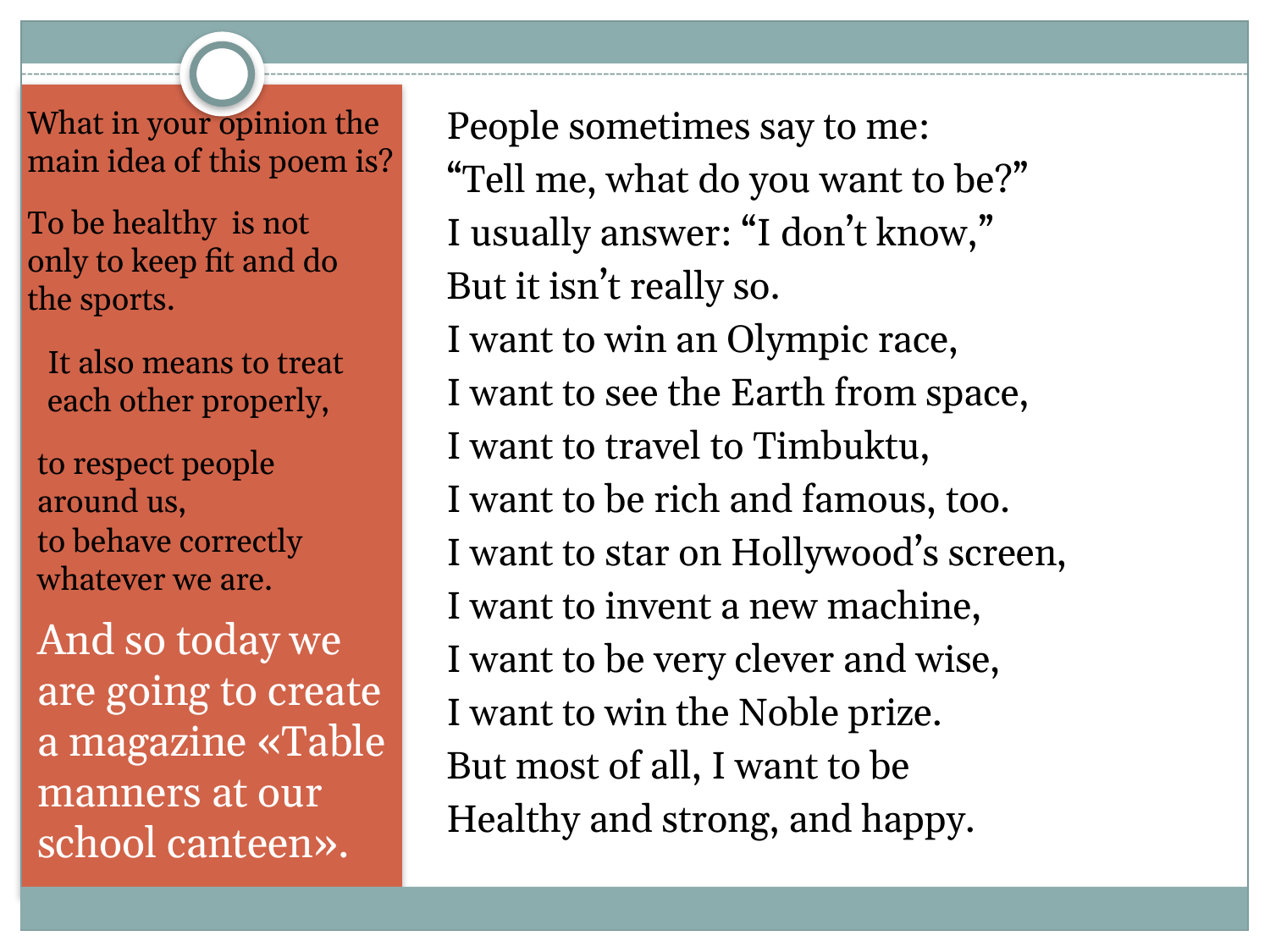

People sometimes say to me:
“Tell me, what do you want to be?”
I usually answer: “I don’t know,”
But it isn’t really so.
I want to win an Olympic race,
I want to see the Earth from space,
I want to travel to Timbuktu,
I want to be rich and famous, too.
I want to star on Hollywood’s screen,
I want to invent a new machine,
I want to be very clever and wise,
I want to win the Noble prize.
But most of all, I want to be
Healthy and strong, and happy.
What in your opinion the main idea of this poem is?

#
To be healthy  is not only to keep fit and do the sports.
It also means to treat each other properly,
to respect people around us,
to behave correctly whatever we are.
And so today we are going to create a magazine «Table manners at our school canteen».